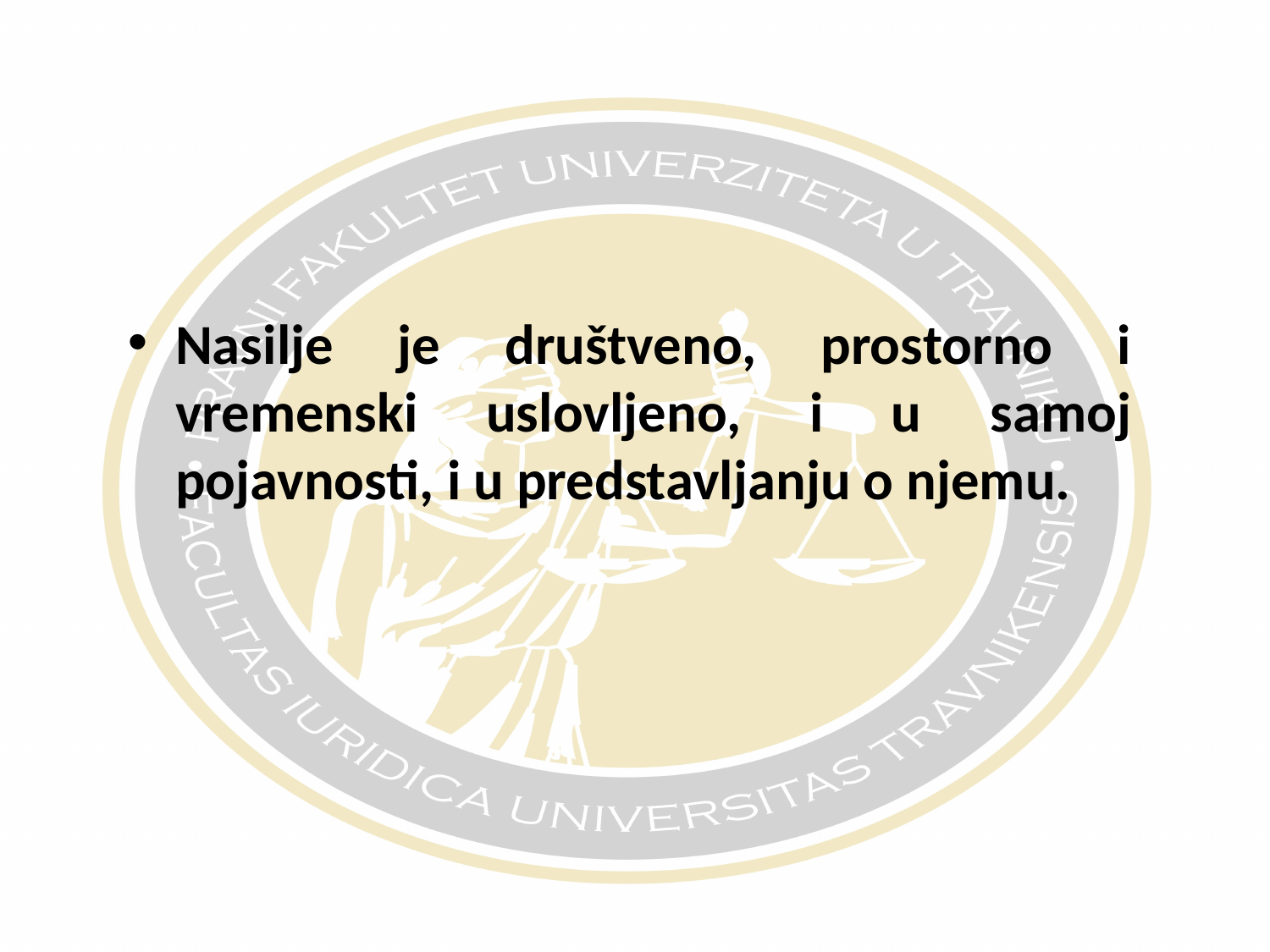

#

Nasilje je društveno, prostorno i vremenski uslovljeno, i u samoj pojavnosti, i u predstavljanju o njemu.